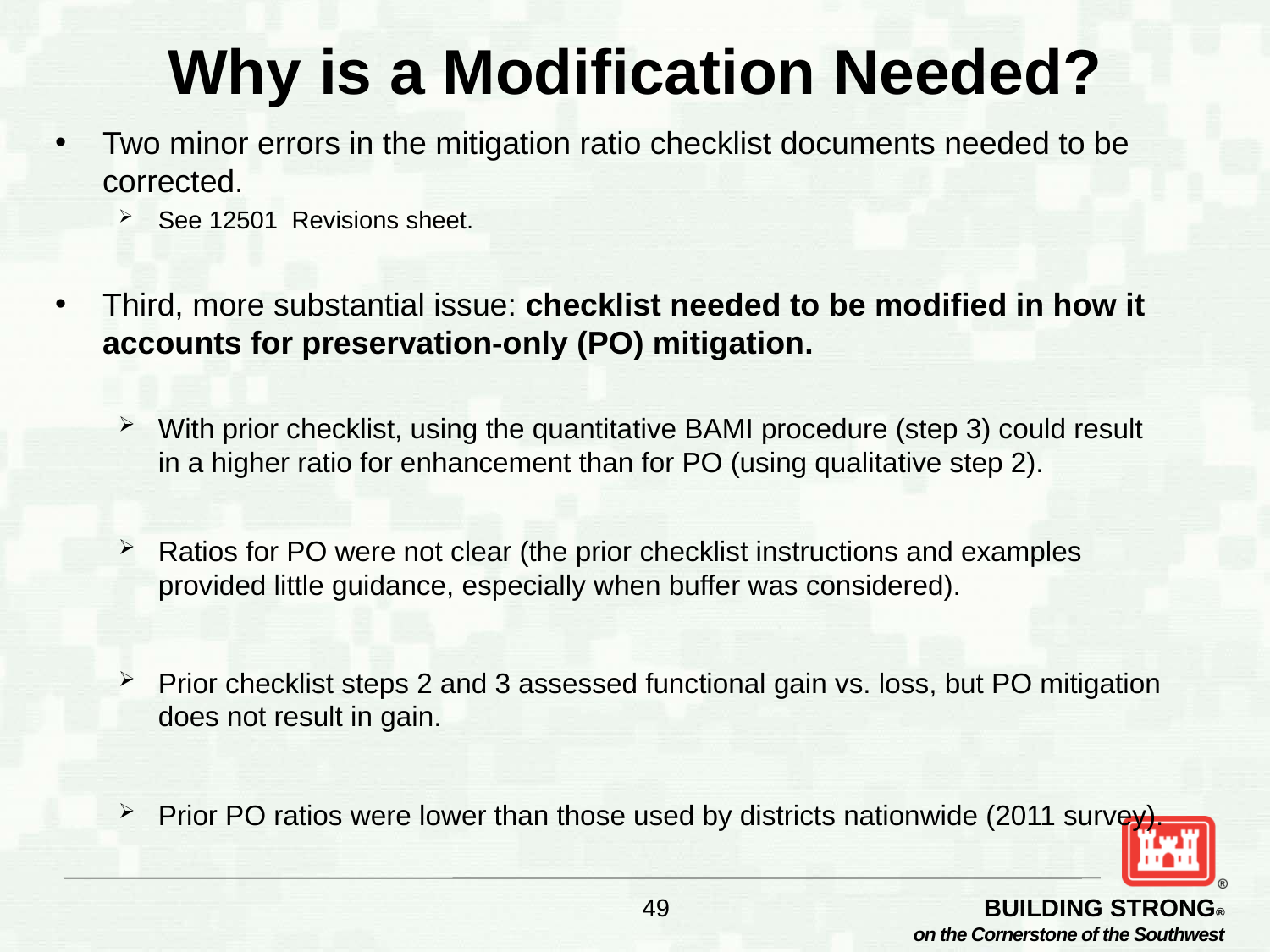

# Why is a Modification Needed?
Two minor errors in the mitigation ratio checklist documents needed to be corrected.
See 12501  Revisions sheet.

Third, more substantial issue: checklist needed to be modified in how it accounts for preservation-only (PO) mitigation.

With prior checklist, using the quantitative BAMI procedure (step 3) could result in a higher ratio for enhancement than for PO (using qualitative step 2).

Ratios for PO were not clear (the prior checklist instructions and examples provided little guidance, especially when buffer was considered).

Prior checklist steps 2 and 3 assessed functional gain vs. loss, but PO mitigation does not result in gain.

Prior PO ratios were lower than those used by districts nationwide (2011 survey).

49